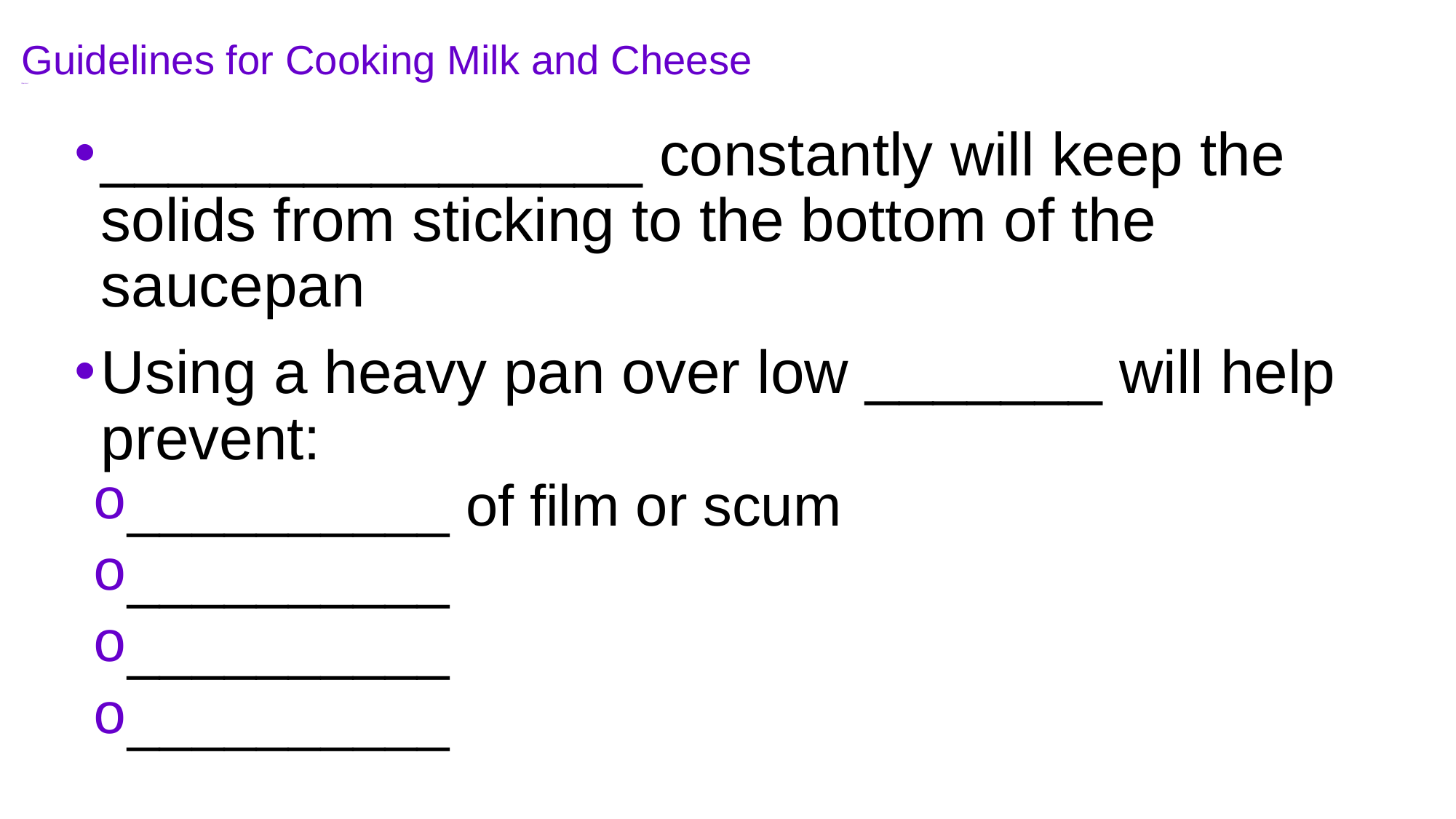

# Guidelines for Cooking Milk and Cheese Objective 4
________________ constantly will keep the solids from sticking to the bottom of the saucepan
Using a heavy pan over low _______ will help prevent:
__________ of film or scum
__________
__________
__________